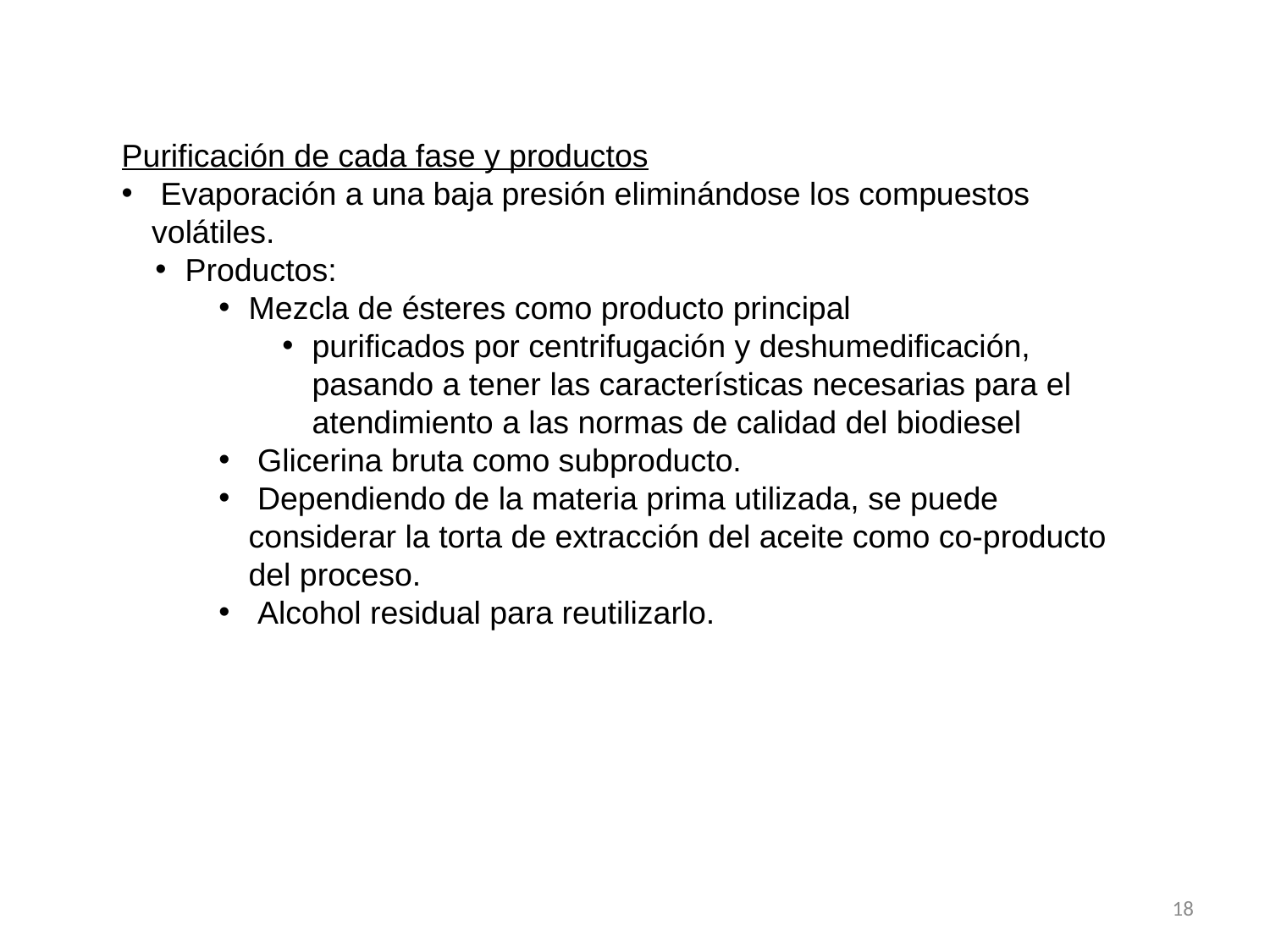

Purificación de cada fase y productos
 Evaporación a una baja presión eliminándose los compuestos volátiles.
Productos:
Mezcla de ésteres como producto principal
purificados por centrifugación y deshumedificación, pasando a tener las características necesarias para el atendimiento a las normas de calidad del biodiesel
 Glicerina bruta como subproducto.
 Dependiendo de la materia prima utilizada, se puede considerar la torta de extracción del aceite como co-producto del proceso.
 Alcohol residual para reutilizarlo.
18